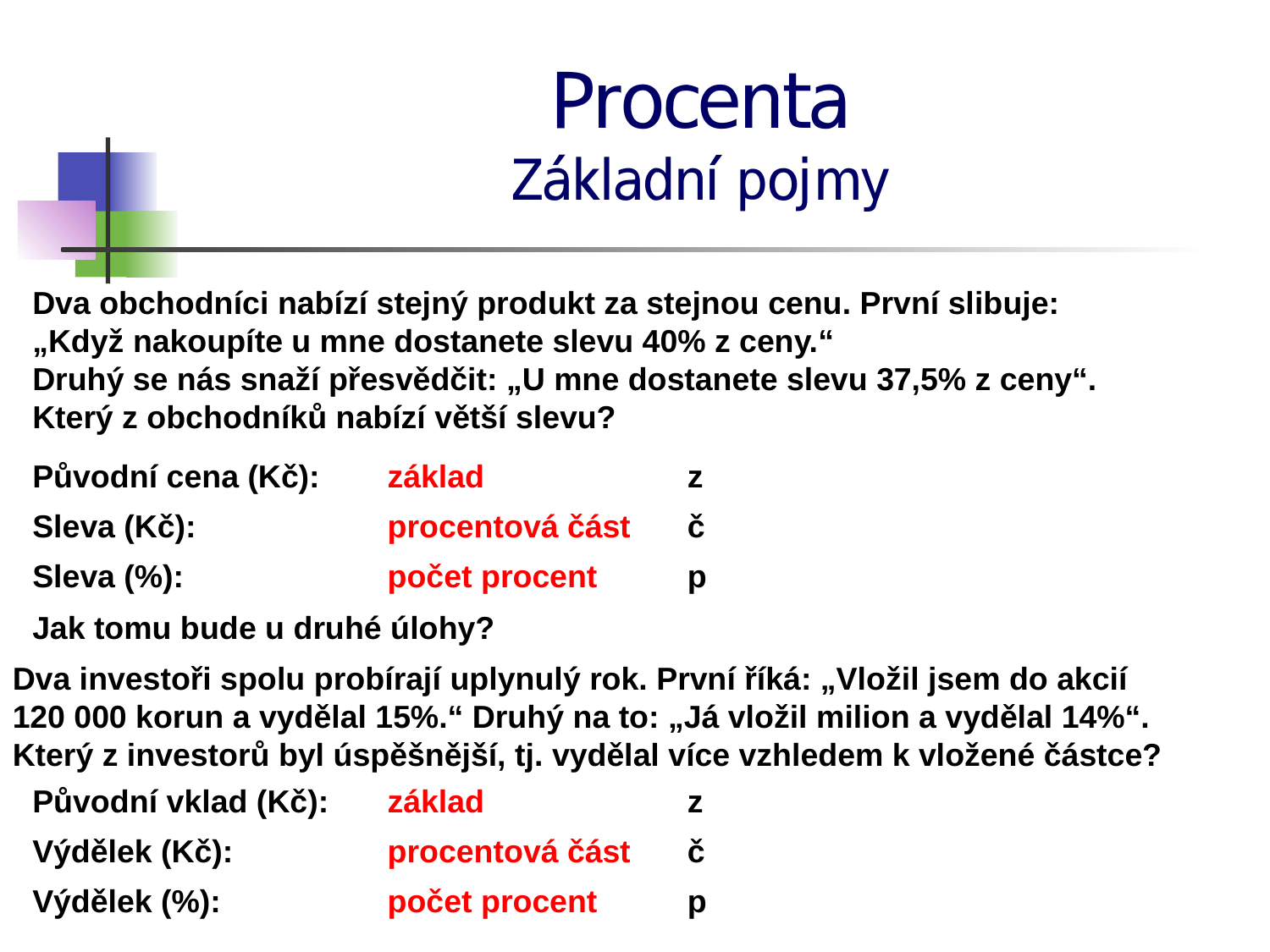

# Procenta Základní pojmy
Dva obchodníci nabízí stejný produkt za stejnou cenu. První slibuje:
„Když nakoupíte u mne dostanete slevu 40% z ceny.“
Druhý se nás snaží přesvědčit: „U mne dostanete slevu 37,5% z ceny“. Který z obchodníků nabízí větší slevu?
Původní cena (Kč):
základ
z
Sleva (Kč):
procentová část
č
Sleva (%):
počet procent
p
Jak tomu bude u druhé úlohy?
Dva investoři spolu probírají uplynulý rok. První říká: „Vložil jsem do akcií
120 000 korun a vydělal 15%.“ Druhý na to: „Já vložil milion a vydělal 14%“.
Který z investorů byl úspěšnější, tj. vydělal více vzhledem k vložené částce?
Původní vklad (Kč):
základ
z
Výdělek (Kč):
procentová část
č
Výdělek (%):
počet procent
p